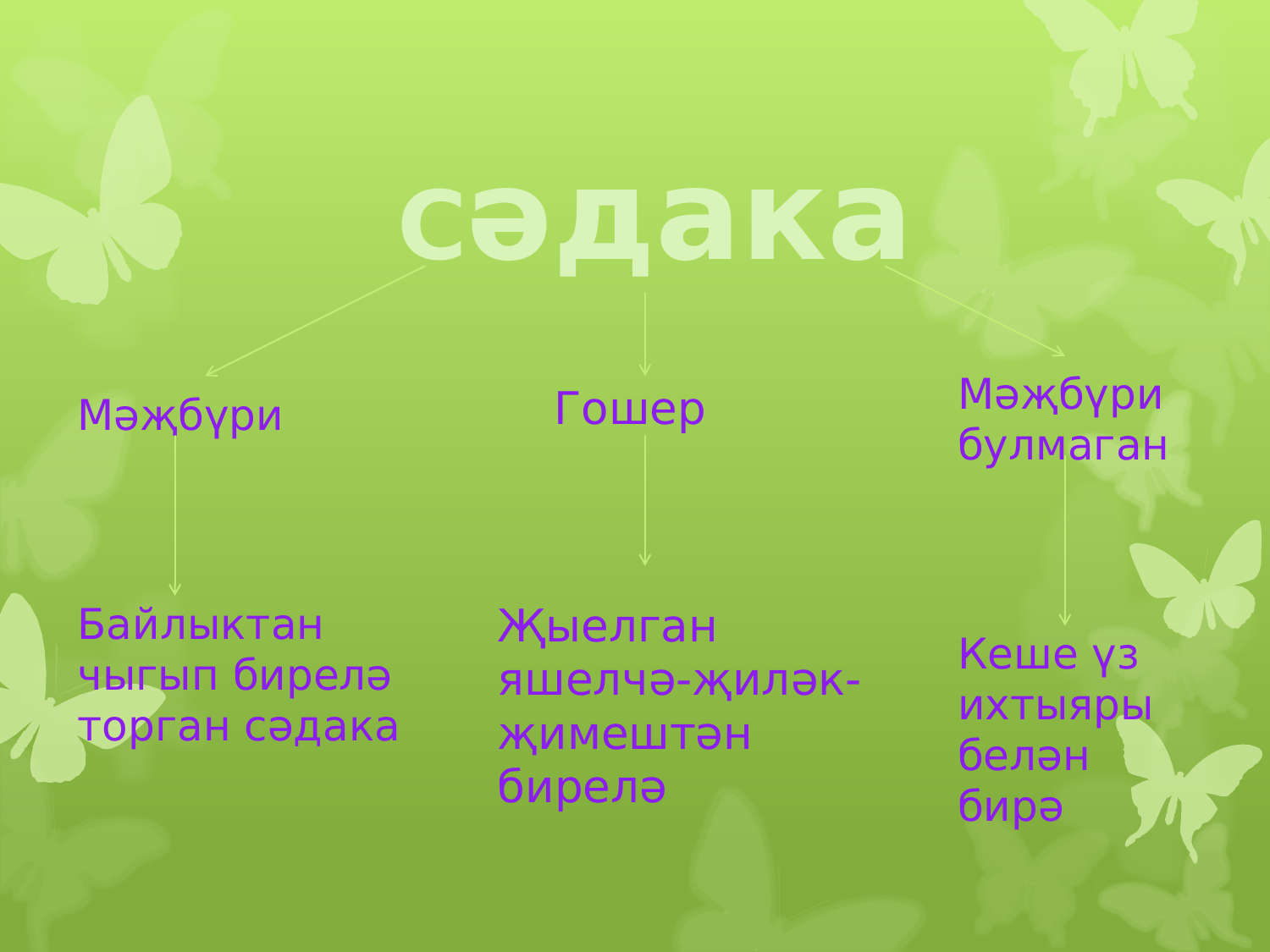

Сәдака
    Гошер

Җыелган яшелчә-җиләк-җимештән бирелә
Мәҗбүри

Байлыктан чыгып бирелә торган сәдака

Мәҗбүри булмаган

Кеше үз ихтыяры белән бирә